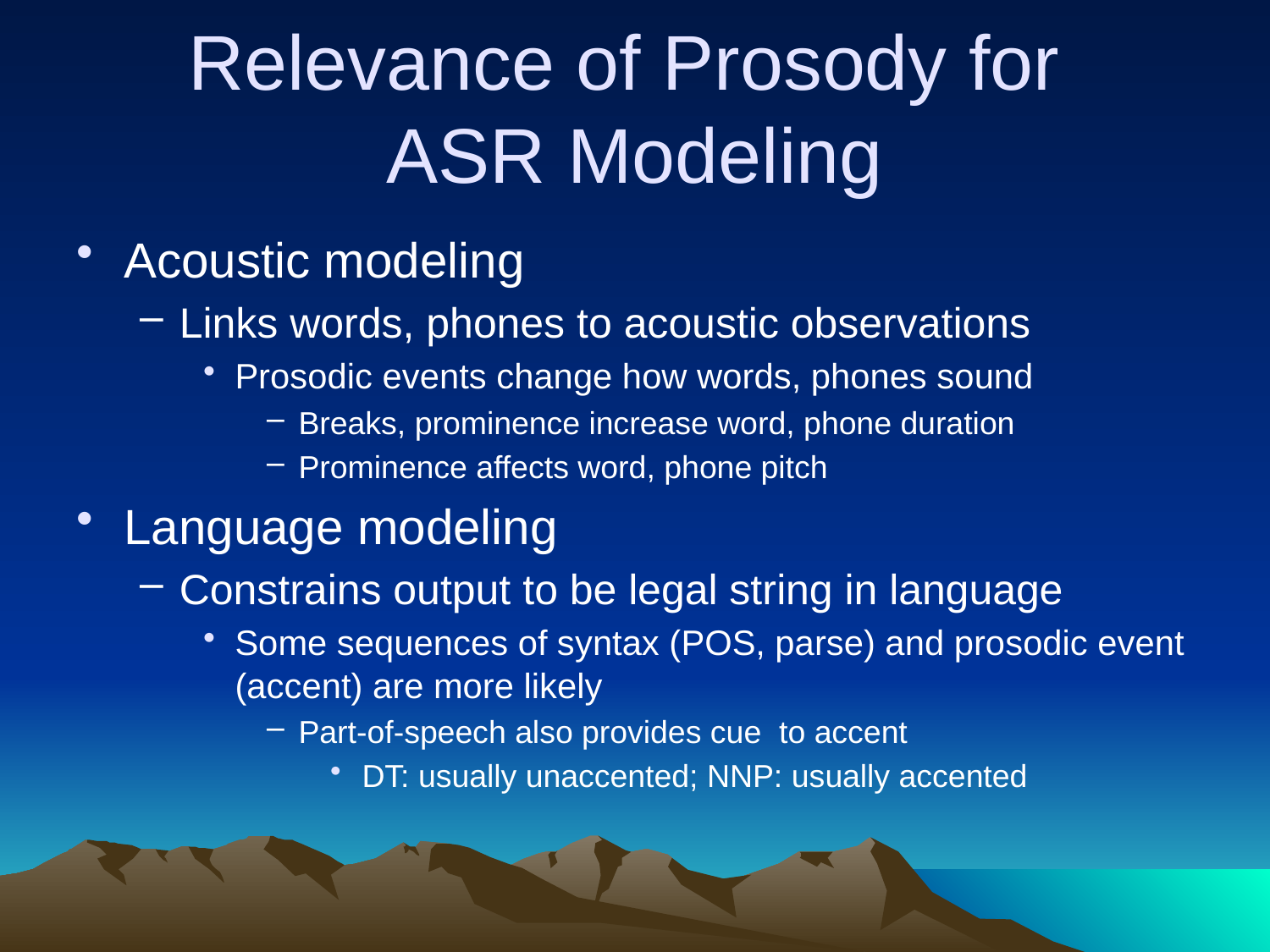

# Relevance of Prosody for ASR Modeling
Acoustic modeling
Links words, phones to acoustic observations
Prosodic events change how words, phones sound
Breaks, prominence increase word, phone duration
Prominence affects word, phone pitch
Language modeling
Constrains output to be legal string in language
Some sequences of syntax (POS, parse) and prosodic event (accent) are more likely
Part-of-speech also provides cue  to accent
DT: usually unaccented; NNP: usually accented